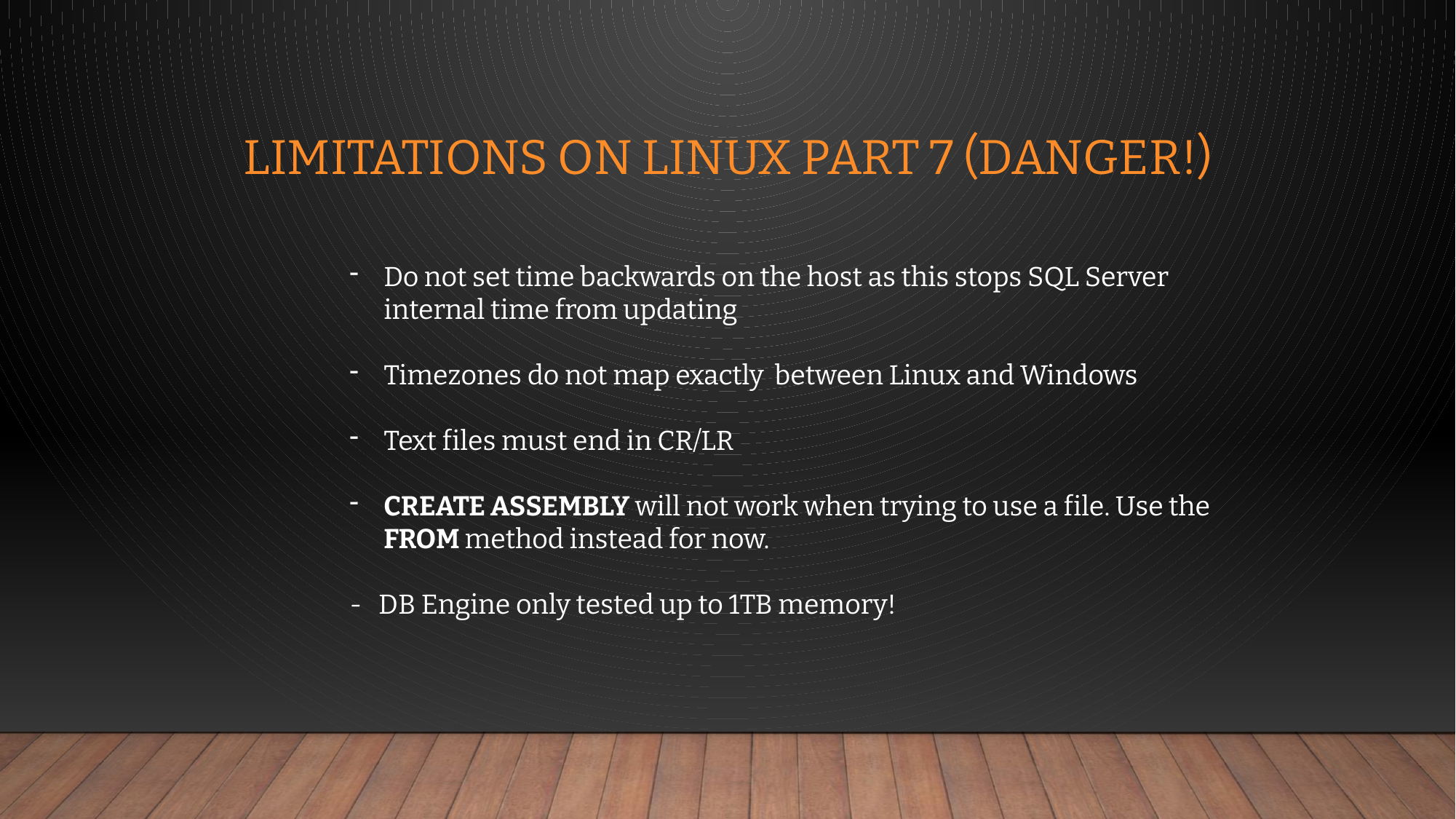

# LimiTATIONS on LINUX PART 7 (DANGER!)

Do not set time backwards on the host as this stops SQL Server internal time from updating

Timezones do not map exactly  between Linux and Windows

Text files must end in CR/LR

CREATE ASSEMBLY will not work when trying to use a file. Use the FROM method instead for now.

-   DB Engine only tested up to 1TB memory!